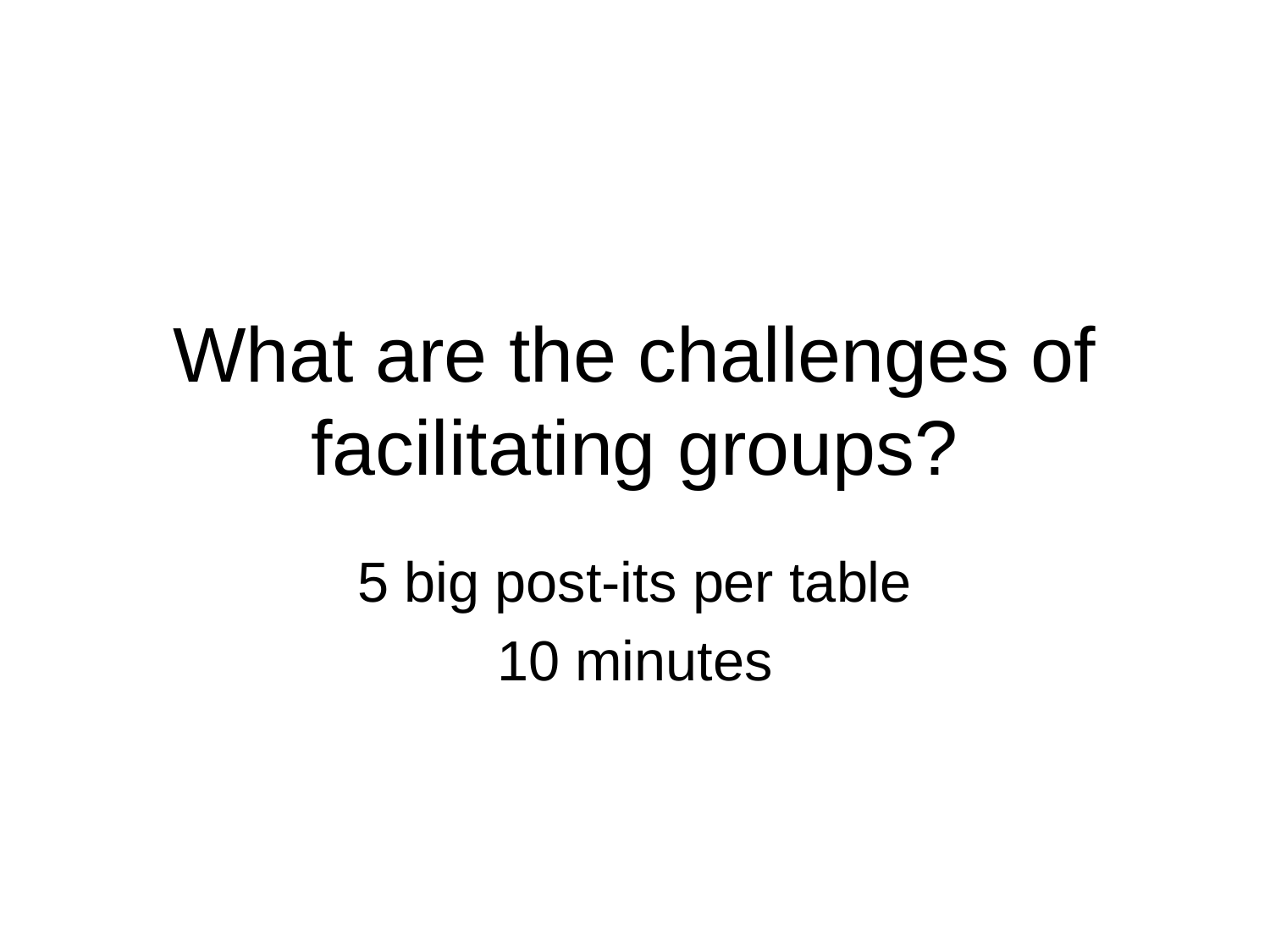

# What are the challenges of facilitating groups?
5 big post-its per table
10 minutes